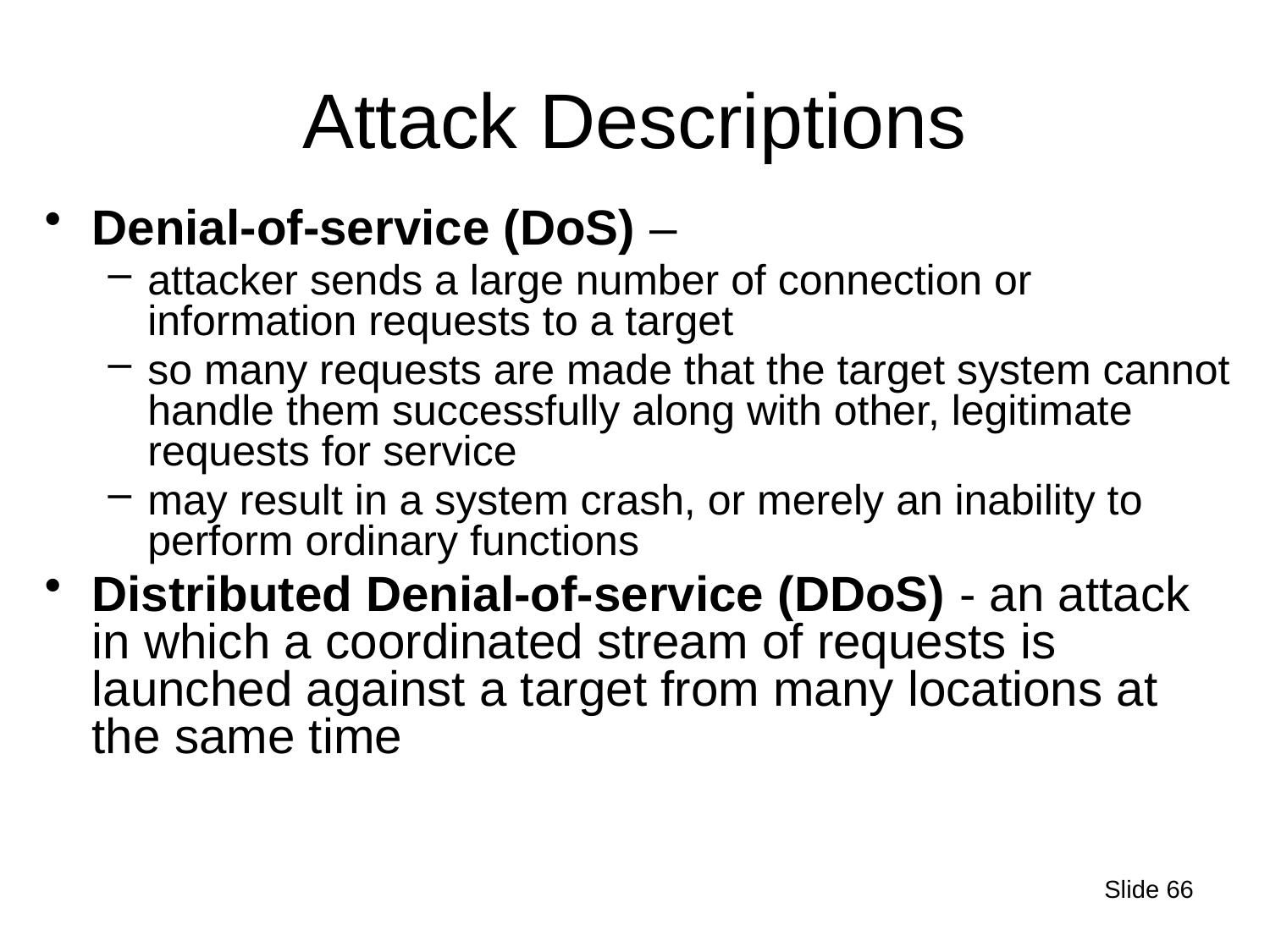

# Attack Descriptions
Denial-of-service (DoS) –
attacker sends a large number of connection or information requests to a target
so many requests are made that the target system cannot handle them successfully along with other, legitimate requests for service
may result in a system crash, or merely an inability to perform ordinary functions
Distributed Denial-of-service (DDoS) - an attack in which a coordinated stream of requests is launched against a target from many locations at the same time
 Slide 66